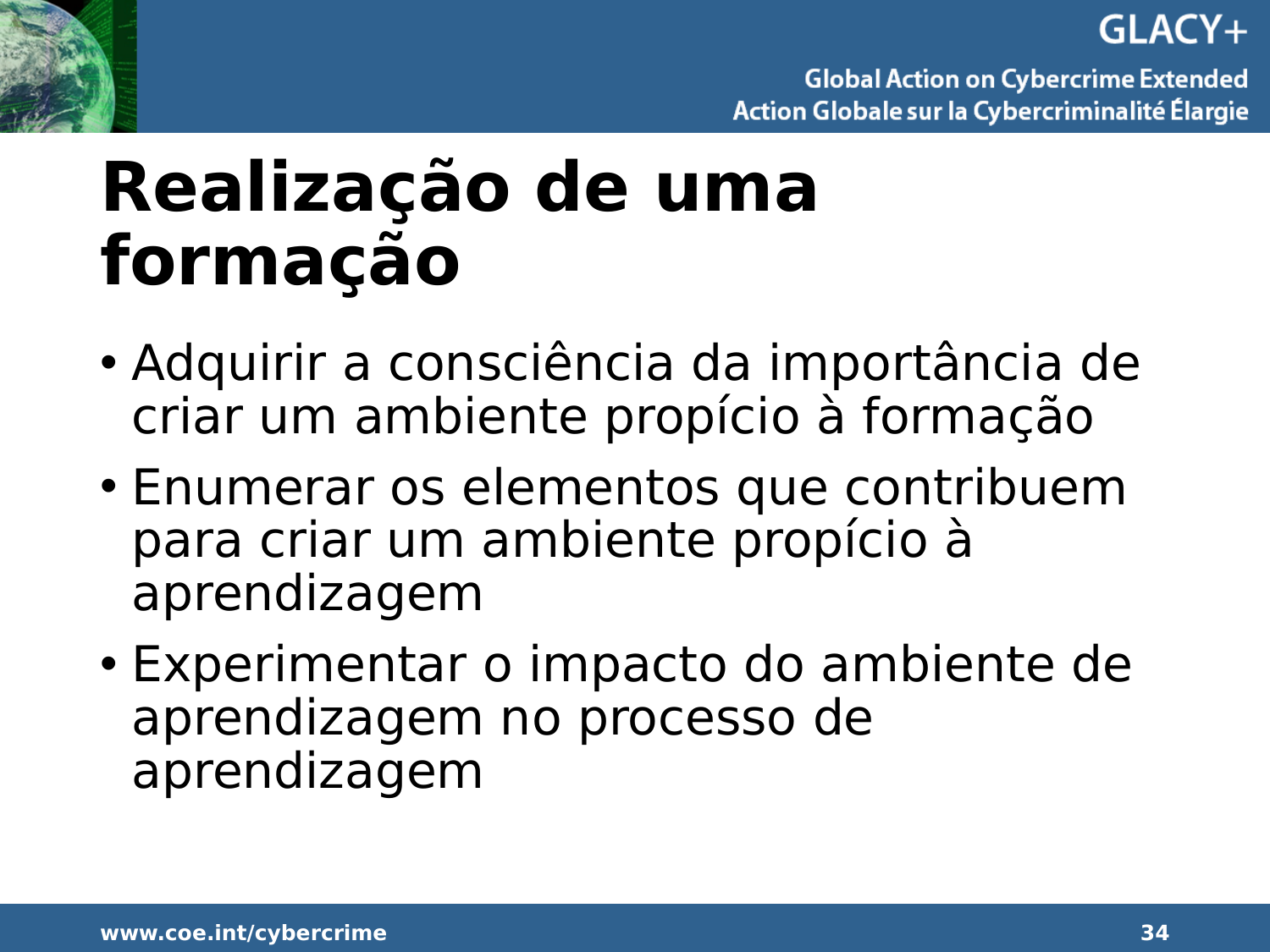

# Realização de uma formação
Adquirir a consciência da importância de criar um ambiente propício à formação
Enumerar os elementos que contribuem para criar um ambiente propício à aprendizagem
Experimentar o impacto do ambiente de aprendizagem no processo de aprendizagem
www.coe.int/cybercrime
34